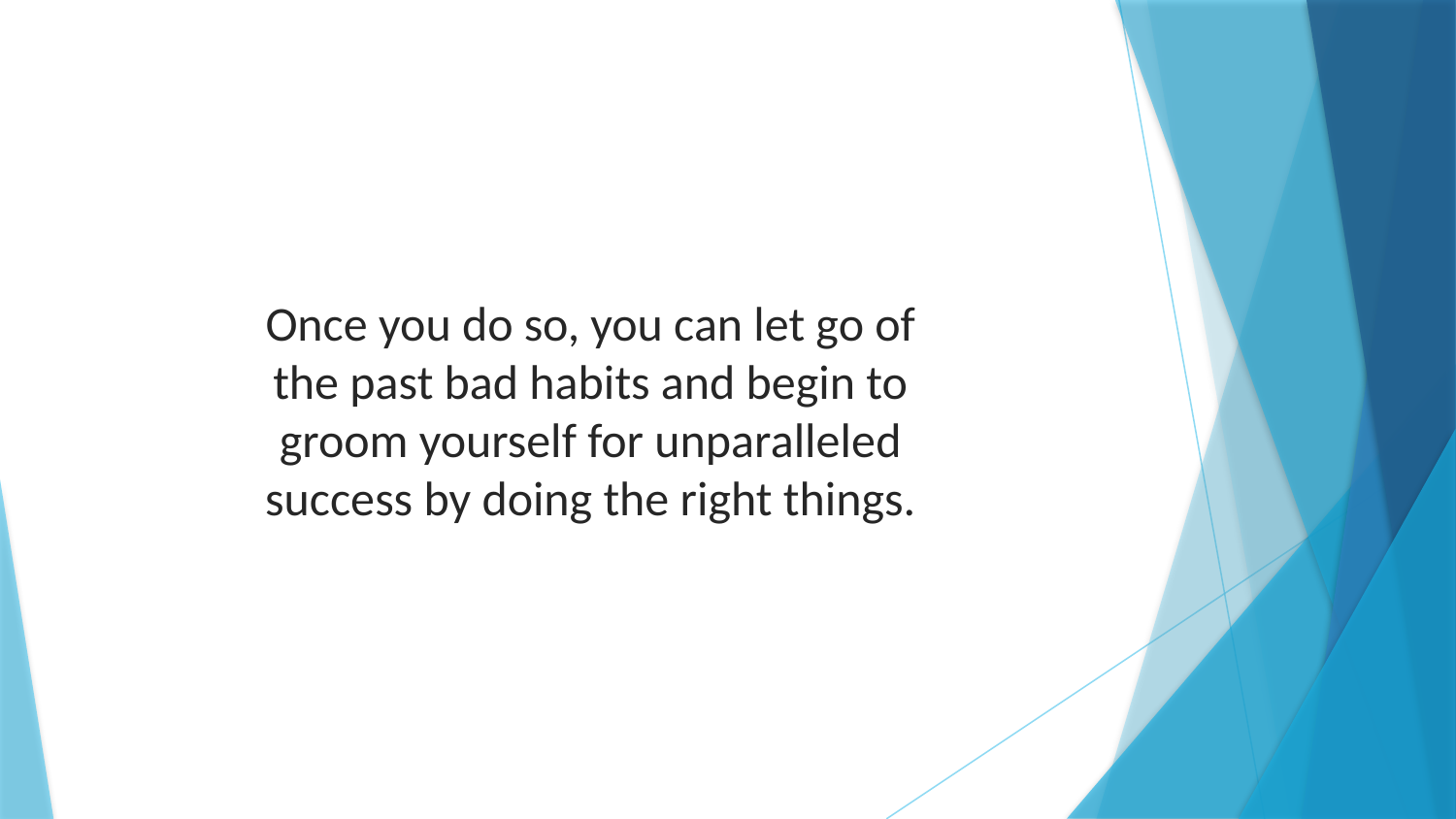

Once you do so, you can let go of the past bad habits and begin to groom yourself for unparalleled success by doing the right things.